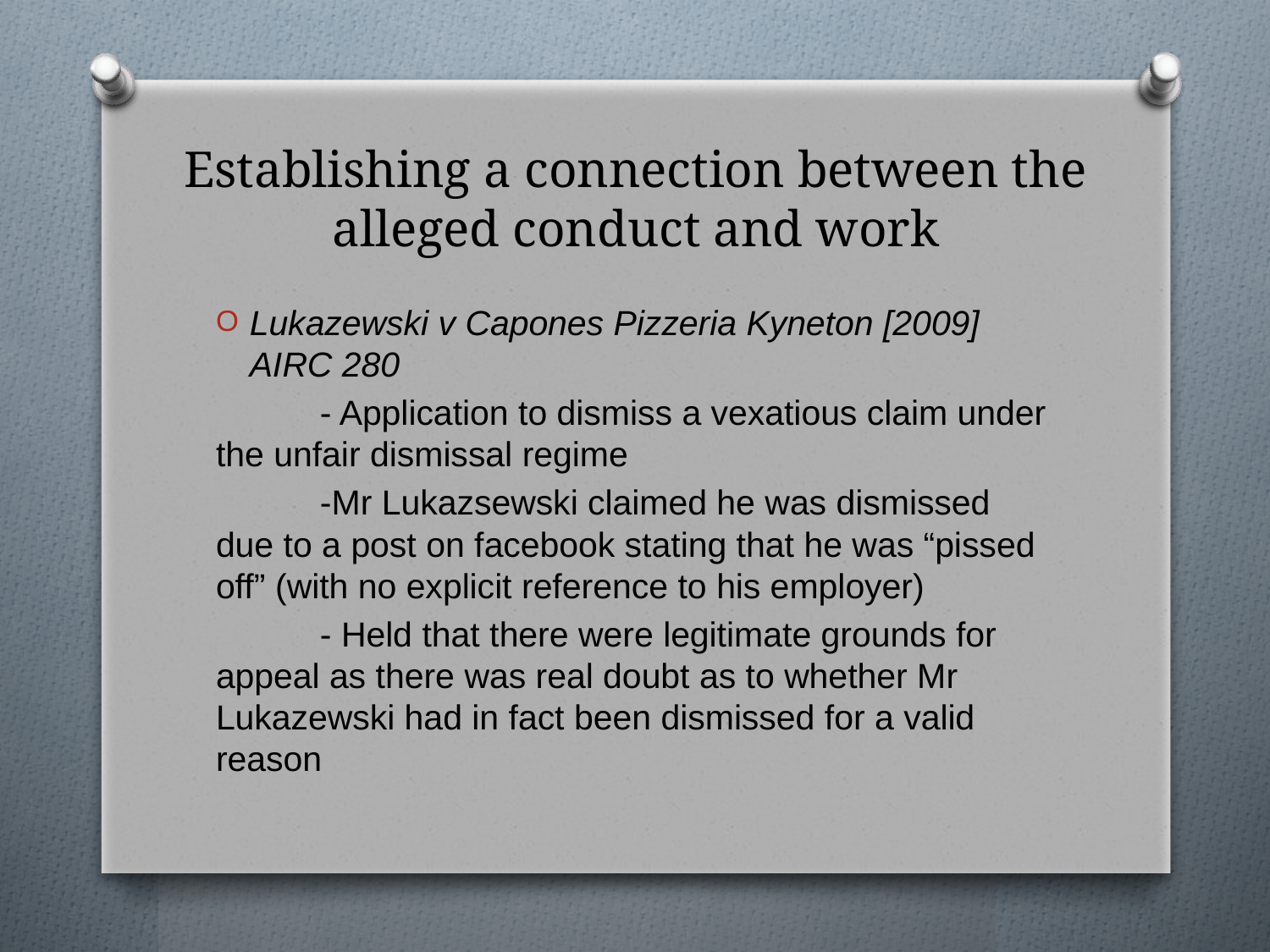

# Establishing a connection between the alleged conduct and work
Lukazewski v Capones Pizzeria Kyneton [2009] AIRC 280
	- Application to dismiss a vexatious claim under the unfair dismissal regime
	-Mr Lukazsewski claimed he was dismissed due to a post on facebook stating that he was “pissed off” (with no explicit reference to his employer)
	- Held that there were legitimate grounds for appeal as there was real doubt as to whether Mr Lukazewski had in fact been dismissed for a valid reason